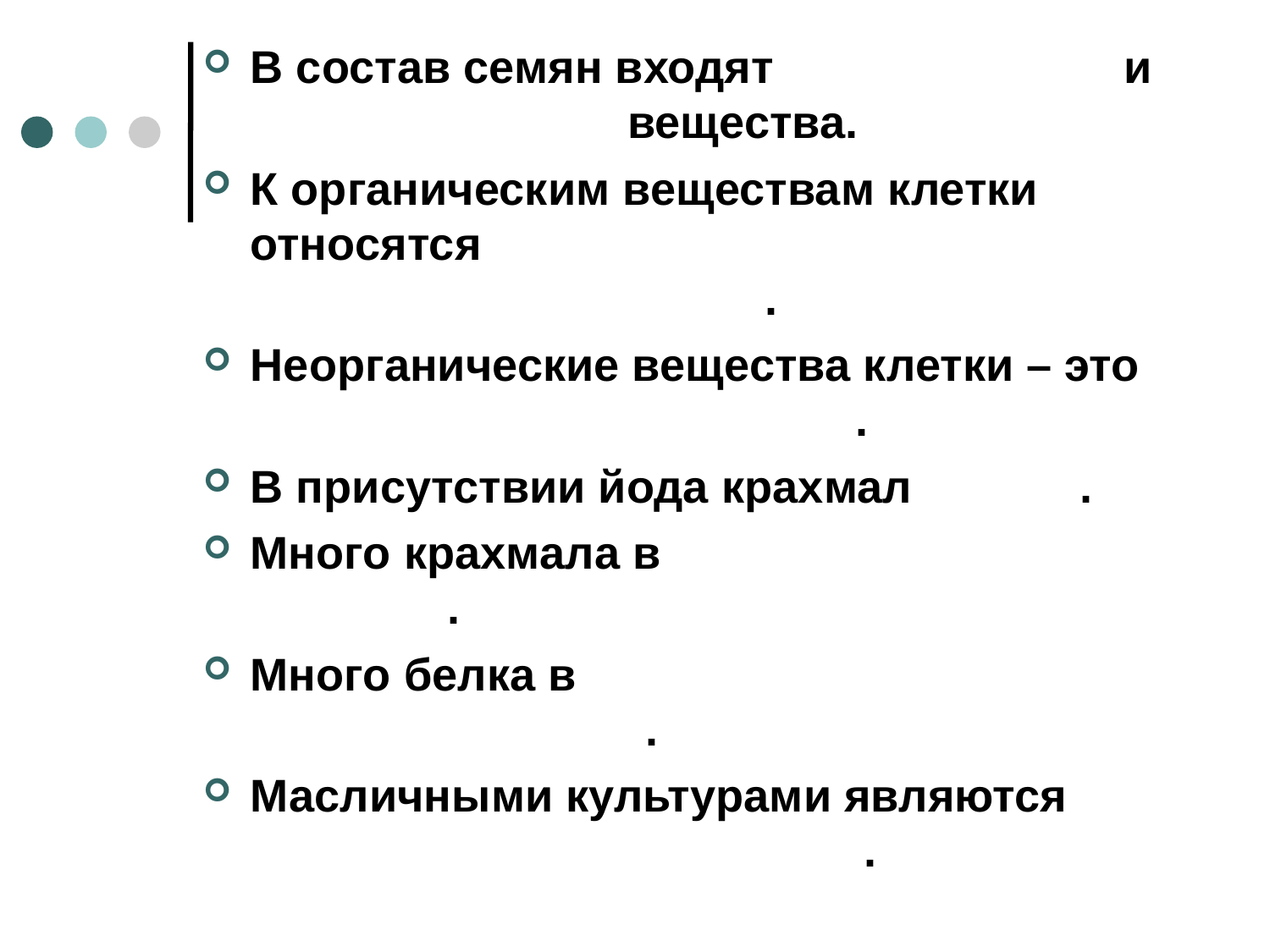

В состав семян входят  органические и  неорганические вещества.
К органическим веществам клетки относятся белки, жиры, углеводы и нуклеиновые кислоты.
Неорганические вещества клетки – это  вода и минеральные соли.
В присутствии йода крахмал синеет.
Много крахмала в  картофеле, пшенице, кукурузе.
Много белка в моркови, петрушке, шпинате, капусте.
Масличными культурами являются подсолнечник, лен, кунжут.